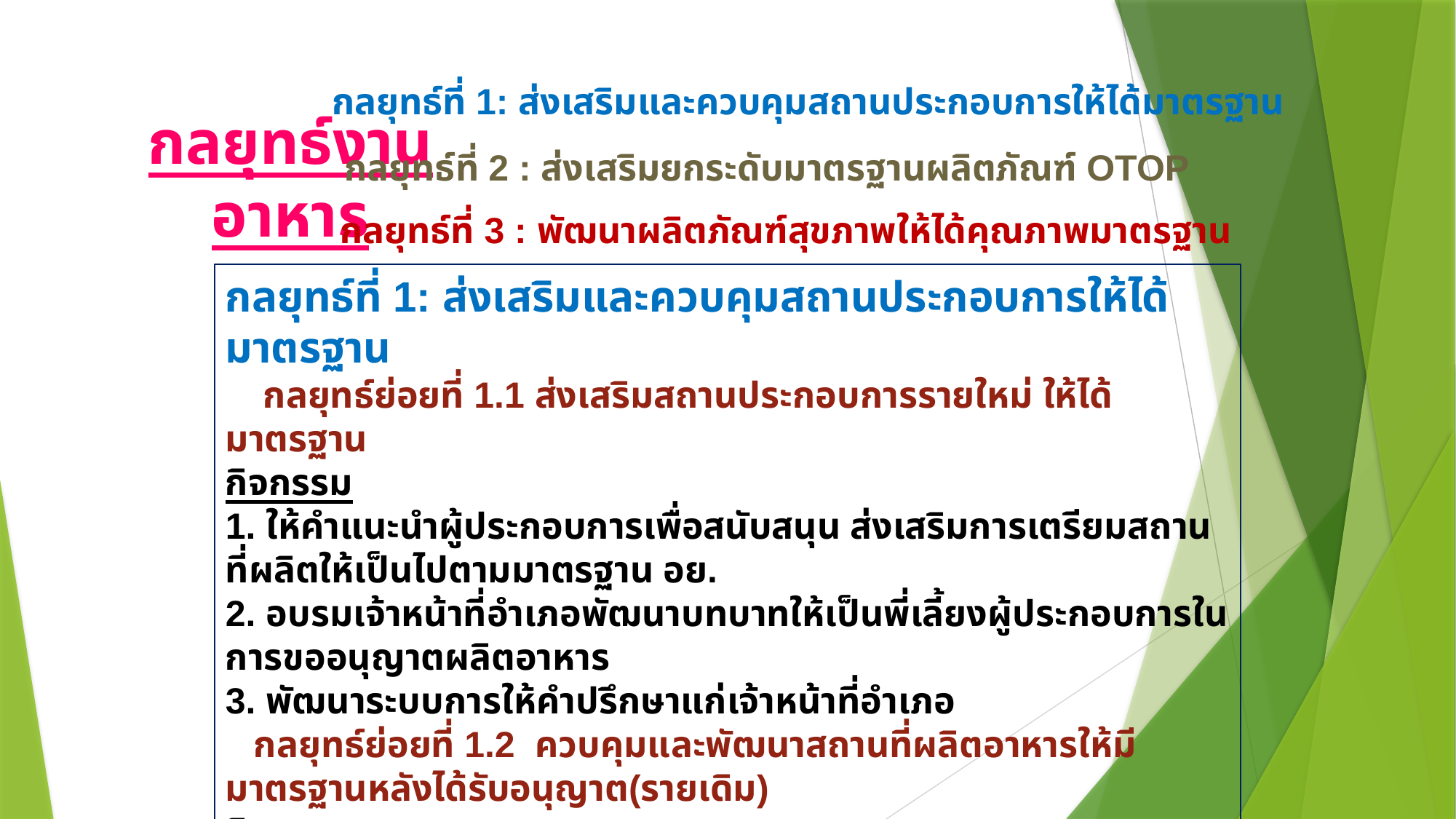

กลยุทธ์ที่ 1: ส่งเสริมและควบคุมสถานประกอบการให้ได้มาตรฐาน
กลยุทธ์งานอาหาร
กลยุทธ์ที่ 2 : ส่งเสริมยกระดับมาตรฐานผลิตภัณฑ์ OTOP
กลยุทธ์ที่ 3 : พัฒนาผลิตภัณฑ์สุขภาพให้ได้คุณภาพมาตรฐาน
กลยุทธ์ที่ 1: ส่งเสริมและควบคุมสถานประกอบการให้ได้มาตรฐาน
    กลยุทธ์ย่อยที่ 1.1 ส่งเสริมสถานประกอบการรายใหม่ ให้ได้มาตรฐาน
กิจกรรม
1. ให้คำแนะนำผู้ประกอบการเพื่อสนับสนุน ส่งเสริมการเตรียมสถานที่ผลิตให้เป็นไปตามมาตรฐาน อย.
2. อบรมเจ้าหน้าที่อำเภอพัฒนาบทบาทให้เป็นพี่เลี้ยงผู้ประกอบการในการขออนุญาตผลิตอาหาร
3. พัฒนาระบบการให้คำปรึกษาแก่เจ้าหน้าที่อำเภอ
   กลยุทธ์ย่อยที่ 1.2  ควบคุมและพัฒนาสถานที่ผลิตอาหารให้มีมาตรฐานหลังได้รับอนุญาต(รายเดิม)
กิจกรรม
1. ตรวจประเมินสถานที่ผลิตอาหารอย่างน้อยปีละ 1 ครั้ง
2. อบรมเรื่องกระบวนการผลิตน้ำบริโภคฯให้มีคุณภาพตามมาตรฐาน
3. อบรมให้ความรู้เรื่องการแสดงฉลากอาหาร ฉลากโภชนาการ และฉลาก GDA